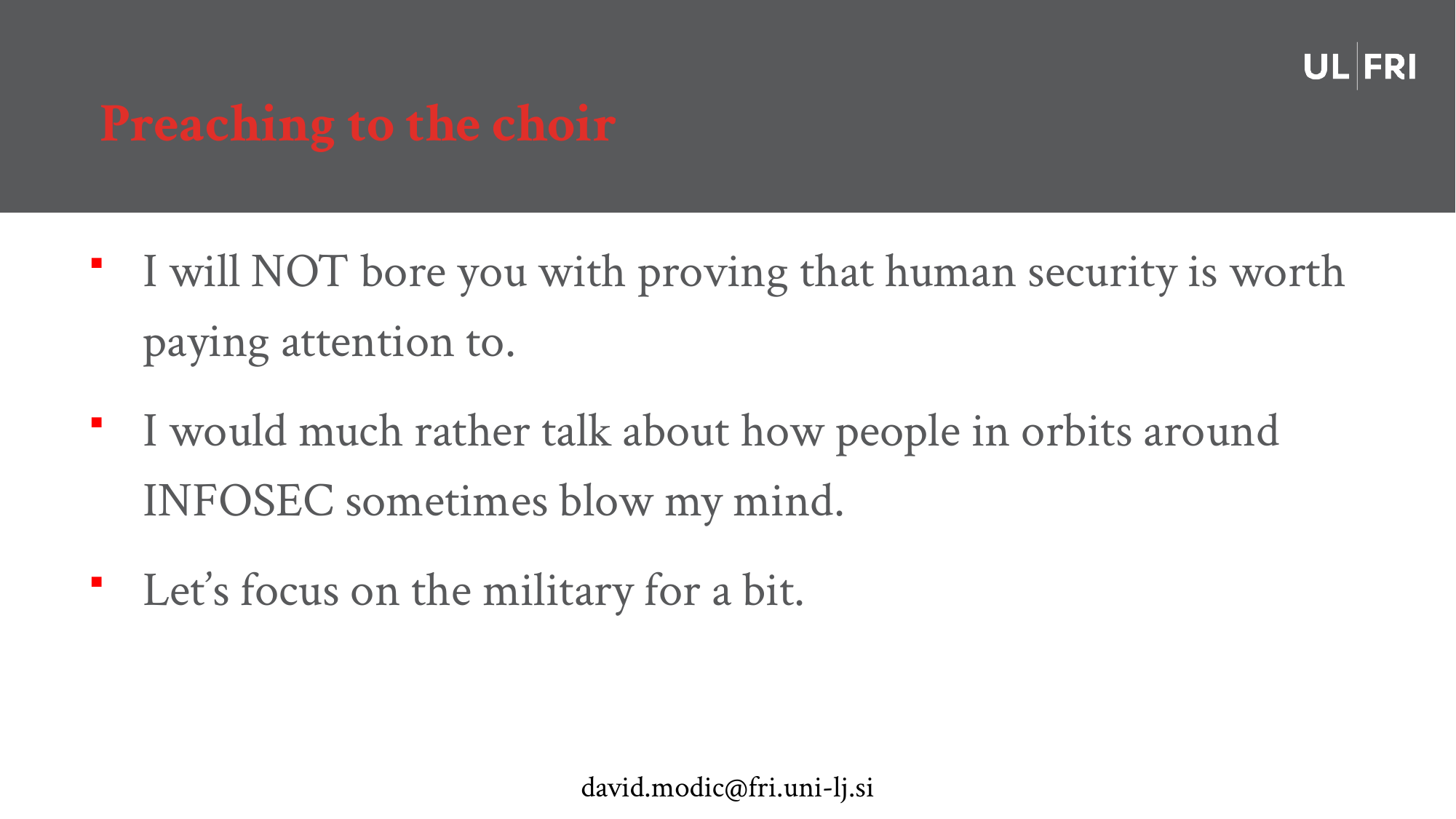

# Preaching to the choir
I will NOT bore you with proving that human security is worth paying attention to.
I would much rather talk about how people in orbits around INFOSEC sometimes blow my mind.
Let’s focus on the military for a bit.

2
david.modic@fri.uni-lj.si